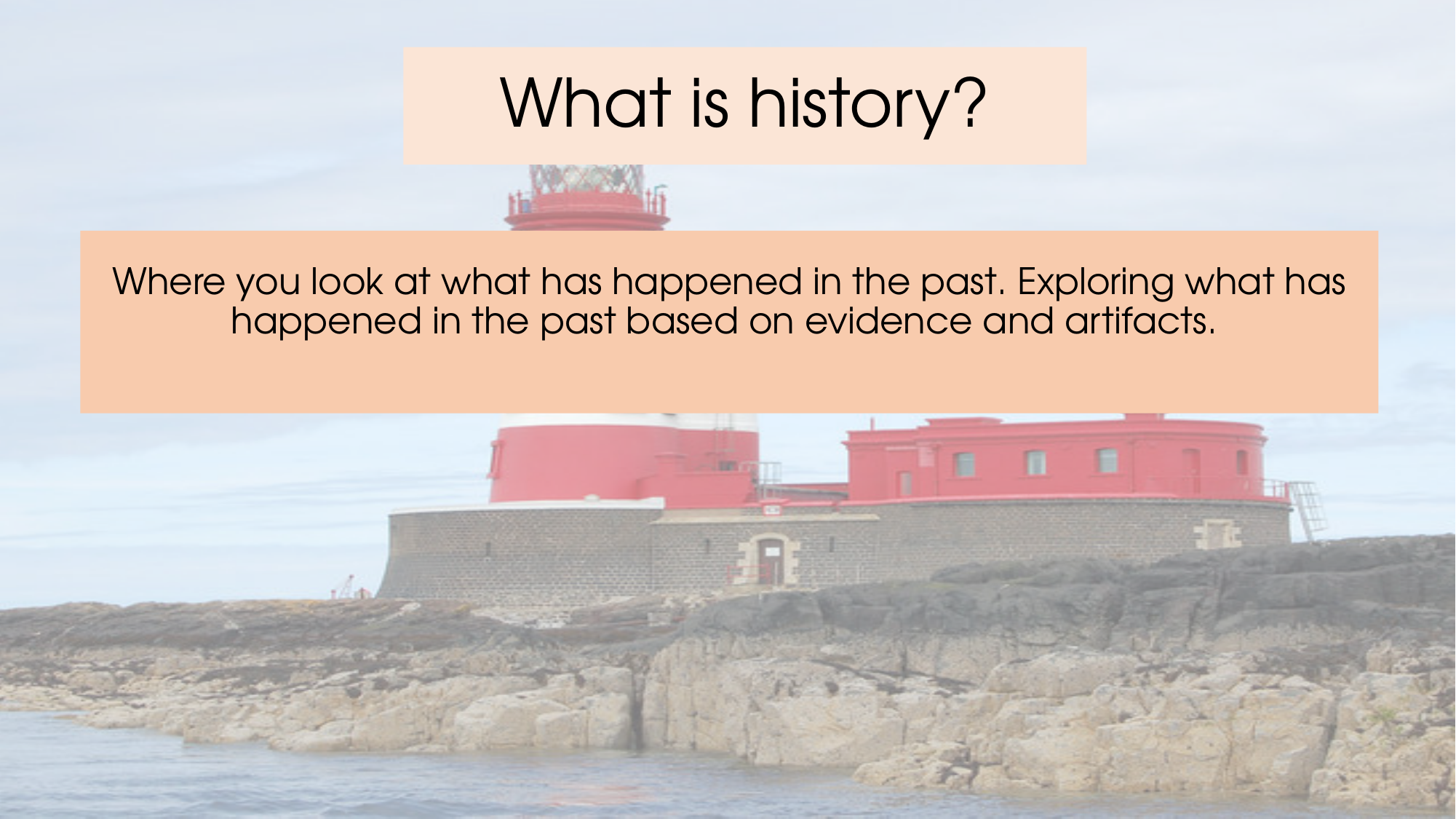

What is history?
Where you look at what has happened in the past. Exploring what has happened in the past based on evidence and artifacts.